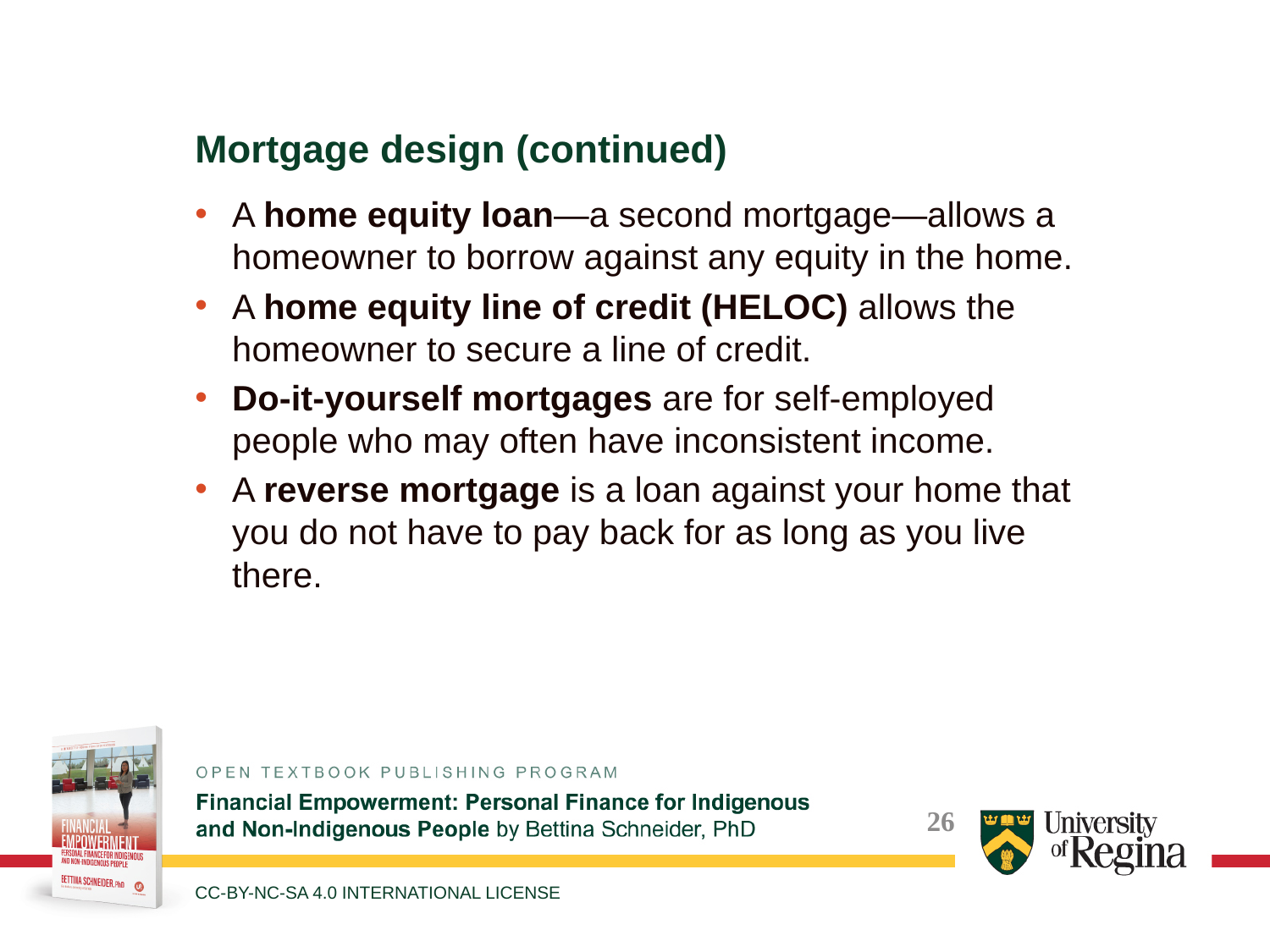

Mortgage design (continued)
A home equity loan—a second mortgage—allows a homeowner to borrow against any equity in the home.
A home equity line of credit (HELOC) allows the homeowner to secure a line of credit.
Do-it-yourself mortgages are for self-employed people who may often have inconsistent income.
A reverse mortgage is a loan against your home that you do not have to pay back for as long as you live there.
CC-BY-NC-SA 4.0 INTERNATIONAL LICENSE